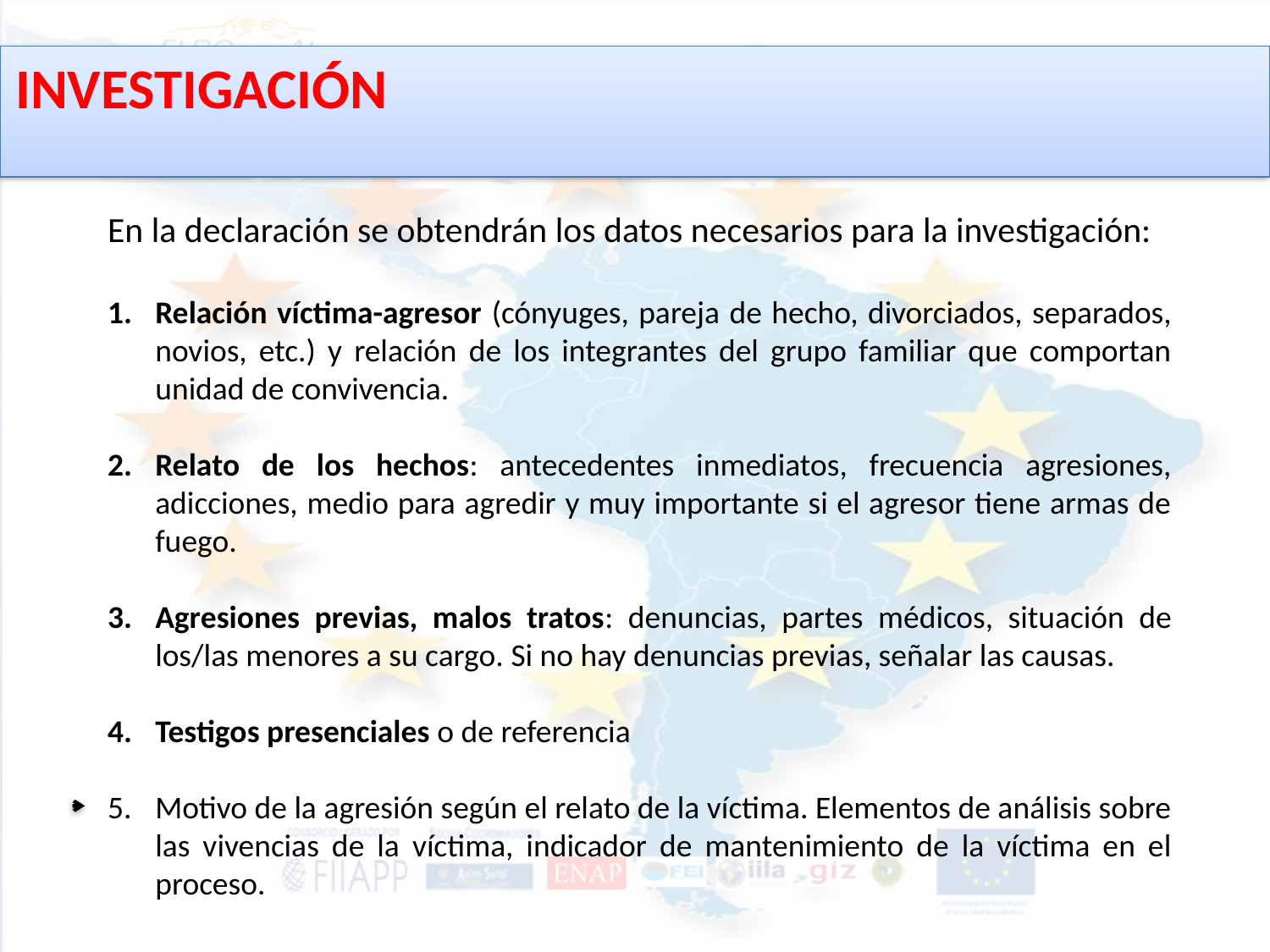

INVESTIGACIÓN

En la declaración se obtendrán los datos necesarios para la investigación:

Relación víctima-agresor (cónyuges, pareja de hecho, divorciados, separados, novios, etc.) y relación de los integrantes del grupo familiar que comportan unidad de convivencia.

Relato de los hechos: antecedentes inmediatos, frecuencia agresiones, adicciones, medio para agredir y muy importante si el agresor tiene armas de fuego.

Agresiones previas, malos tratos: denuncias, partes médicos, situación de los/las menores a su cargo. Si no hay denuncias previas, señalar las causas.

Testigos presenciales o de referencia

Motivo de la agresión según el relato de la víctima. Elementos de análisis sobre las vivencias de la víctima, indicador de mantenimiento de la víctima en el proceso.